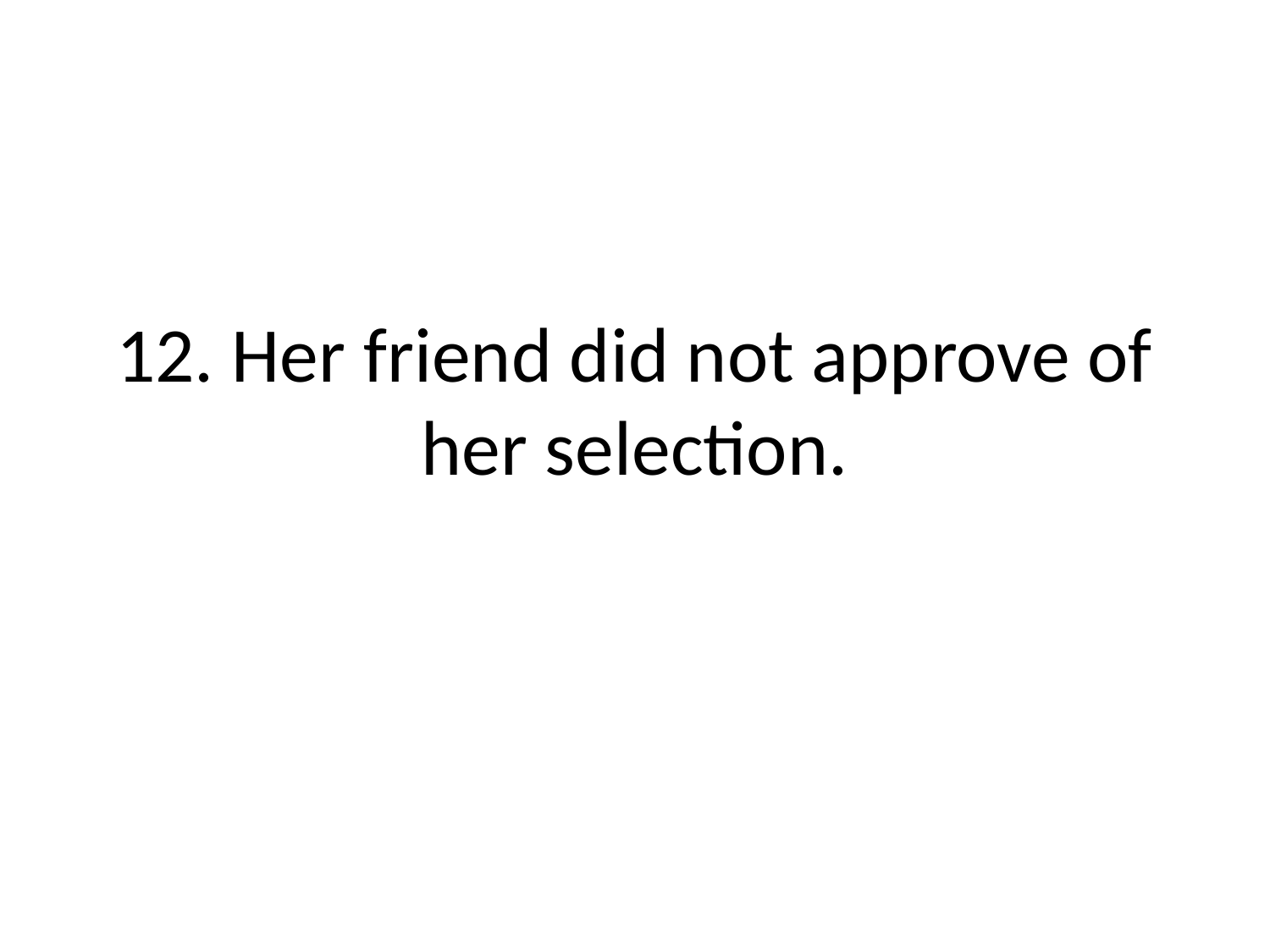

# 12. Her friend did not approve of her selection.